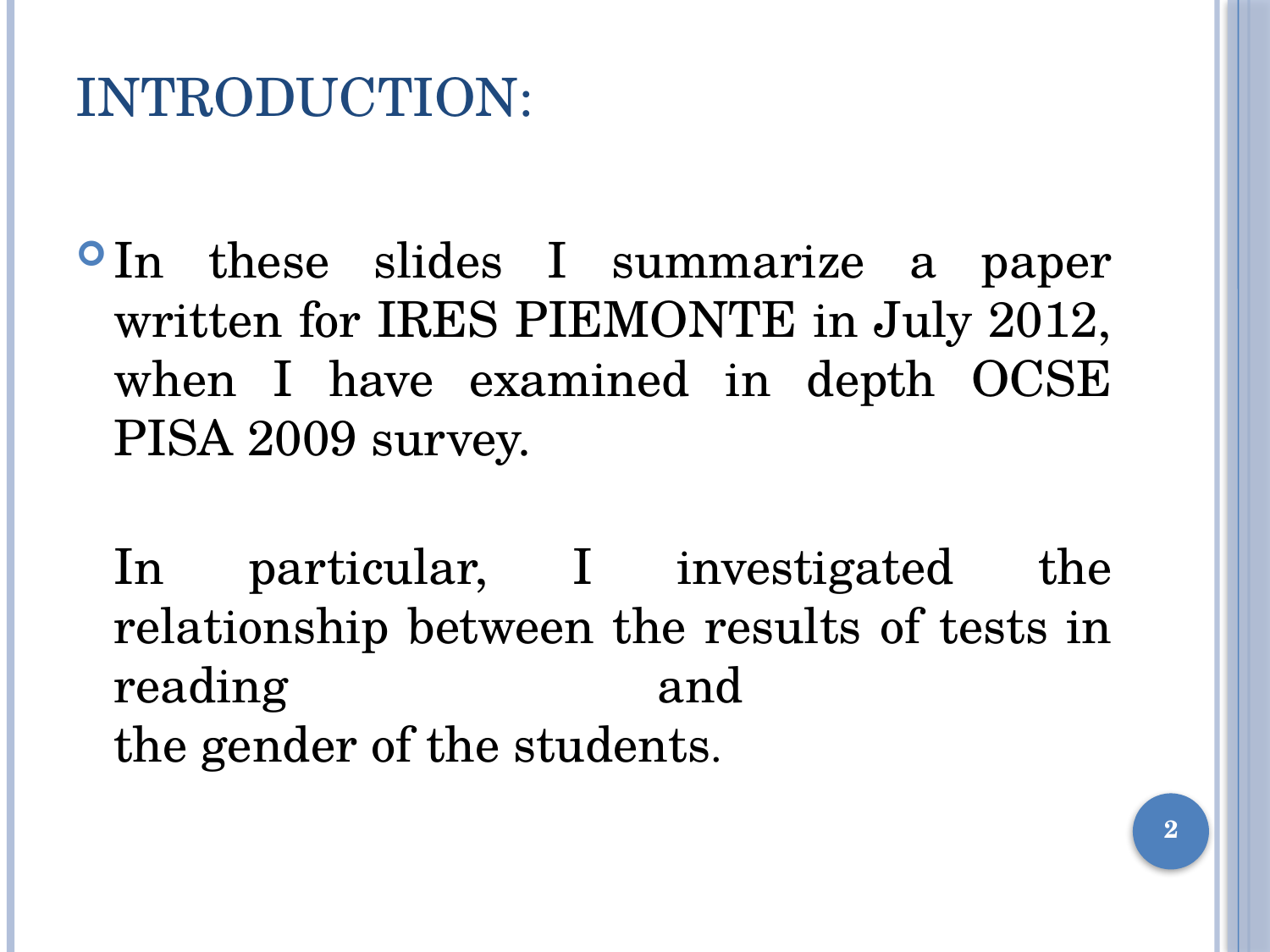

# Introduction:
In these slides I summarize a paper written for IRES PIEMONTE in July 2012, when I have examined in depth OCSE PISA 2009 survey.
In particular, I investigated the relationship between the results of tests in reading and
the gender of the students.
2